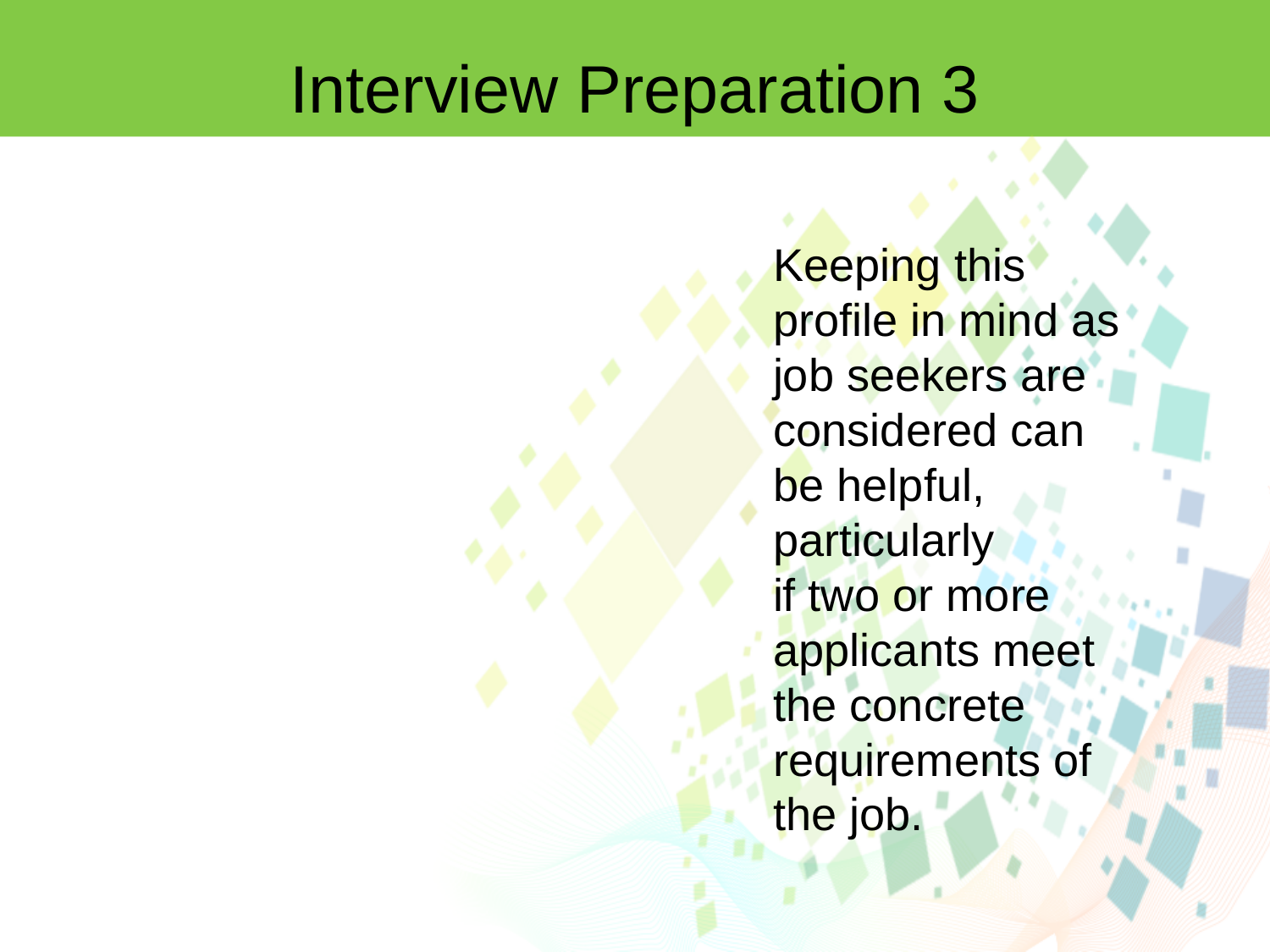

Interview Preparation 3
Keeping this profile in mind as job seekers are considered can be helpful, particularly
if two or more applicants meet the concrete requirements of the job.